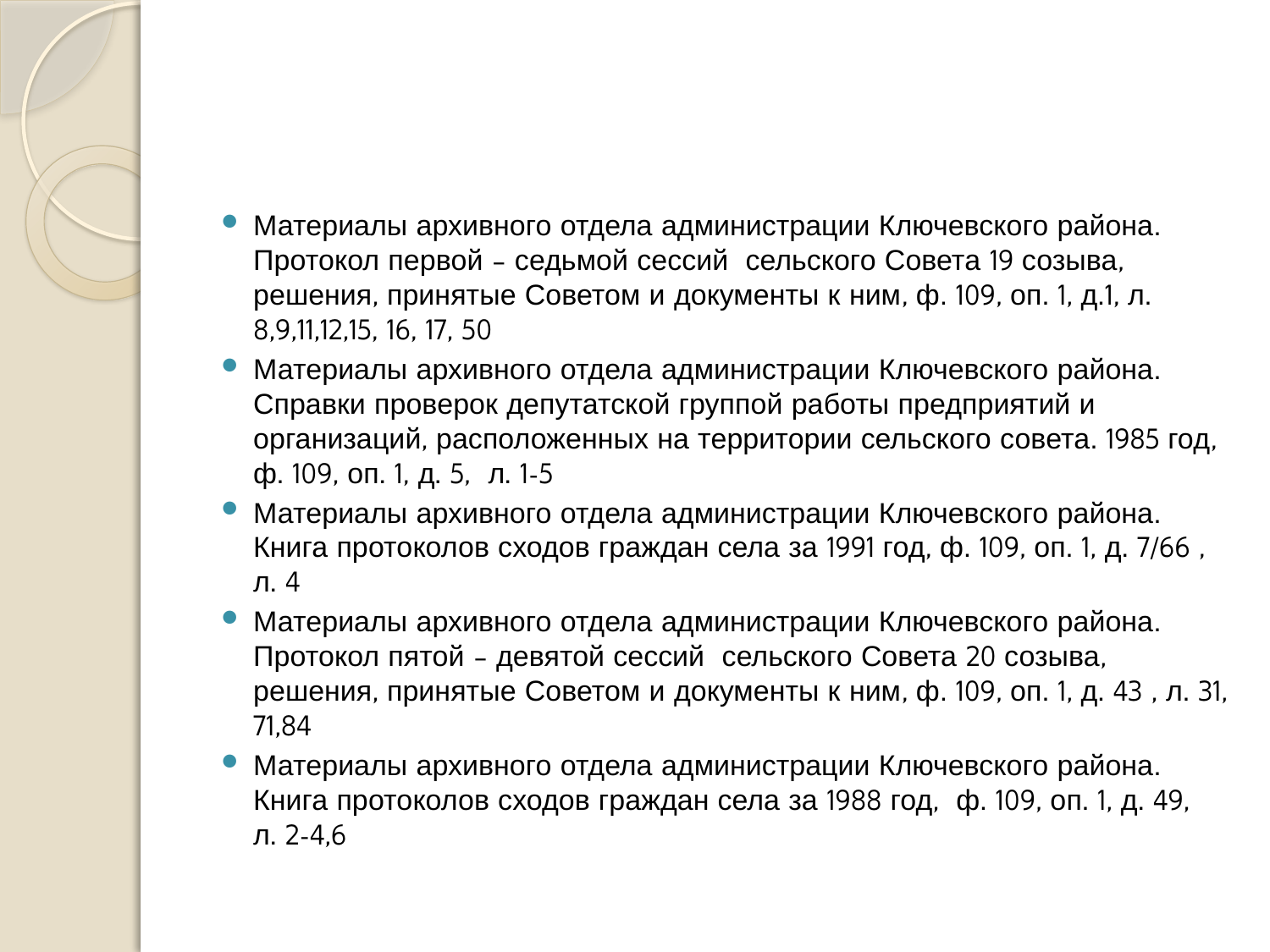

#
Материалы архивного отдела администрации Ключевского района. Протокол первой – седьмой сессий  сельского Совета 19 созыва, решения, принятые Советом и документы к ним, ф. 109, оп. 1, д.1, л. 8,9,11,12,15, 16, 17, 50
Материалы архивного отдела администрации Ключевского района. Справки проверок депутатской группой работы предприятий и организаций, расположенных на территории сельского совета. 1985 год, ф. 109, оп. 1, д. 5,  л. 1-5
Материалы архивного отдела администрации Ключевского района. Книга протоколов сходов граждан села за 1991 год, ф. 109, оп. 1, д. 7/66 ,  л. 4
Материалы архивного отдела администрации Ключевского района. Протокол пятой – девятой сессий  сельского Совета 20 созыва, решения, принятые Советом и документы к ним, ф. 109, оп. 1, д. 43 , л. 31, 71,84
Материалы архивного отдела администрации Ключевского района. Книга протоколов сходов граждан села за 1988 год,  ф. 109, оп. 1, д. 49,  л. 2-4,6